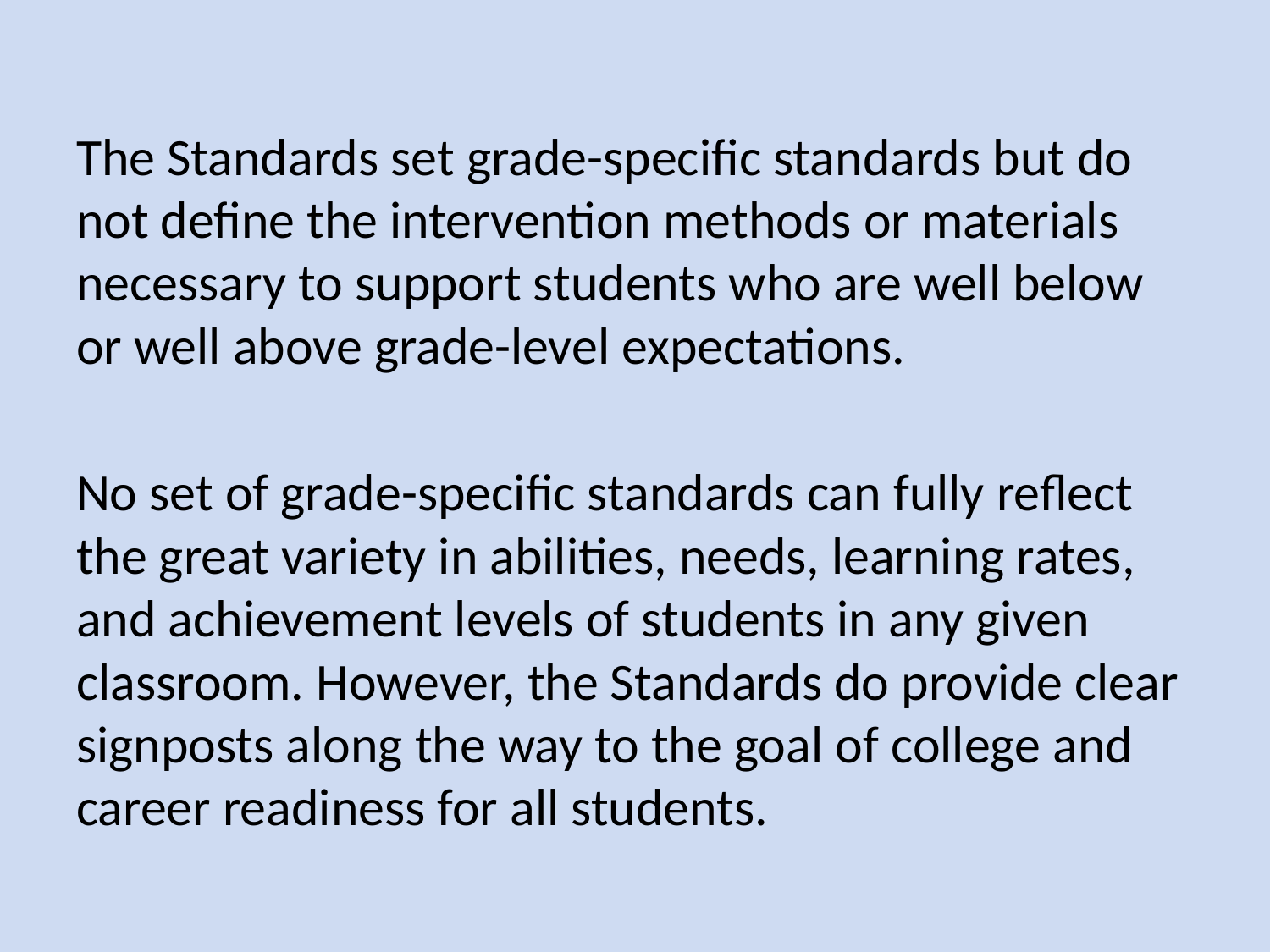

The Standards set grade-specific standards but do not define the intervention methods or materials necessary to support students who are well below or well above grade-level expectations.

No set of grade-specific standards can fully reflect the great variety in abilities, needs, learning rates, and achievement levels of students in any given classroom. However, the Standards do provide clear signposts along the way to the goal of college and career readiness for all students.